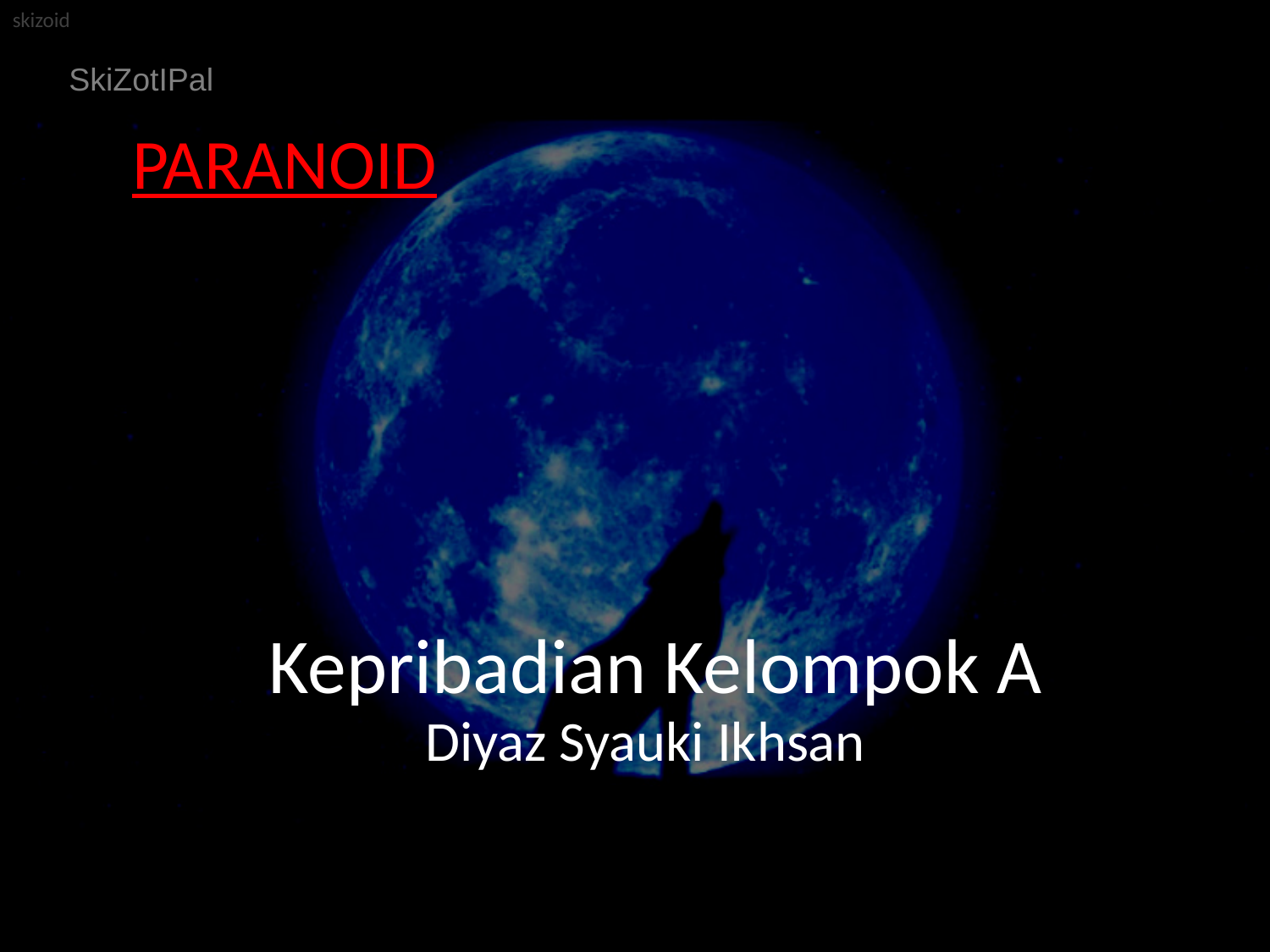

skizoid
SkiZotIPal
PARANOID
# Kepribadian Kelompok A
Diyaz Syauki Ikhsan